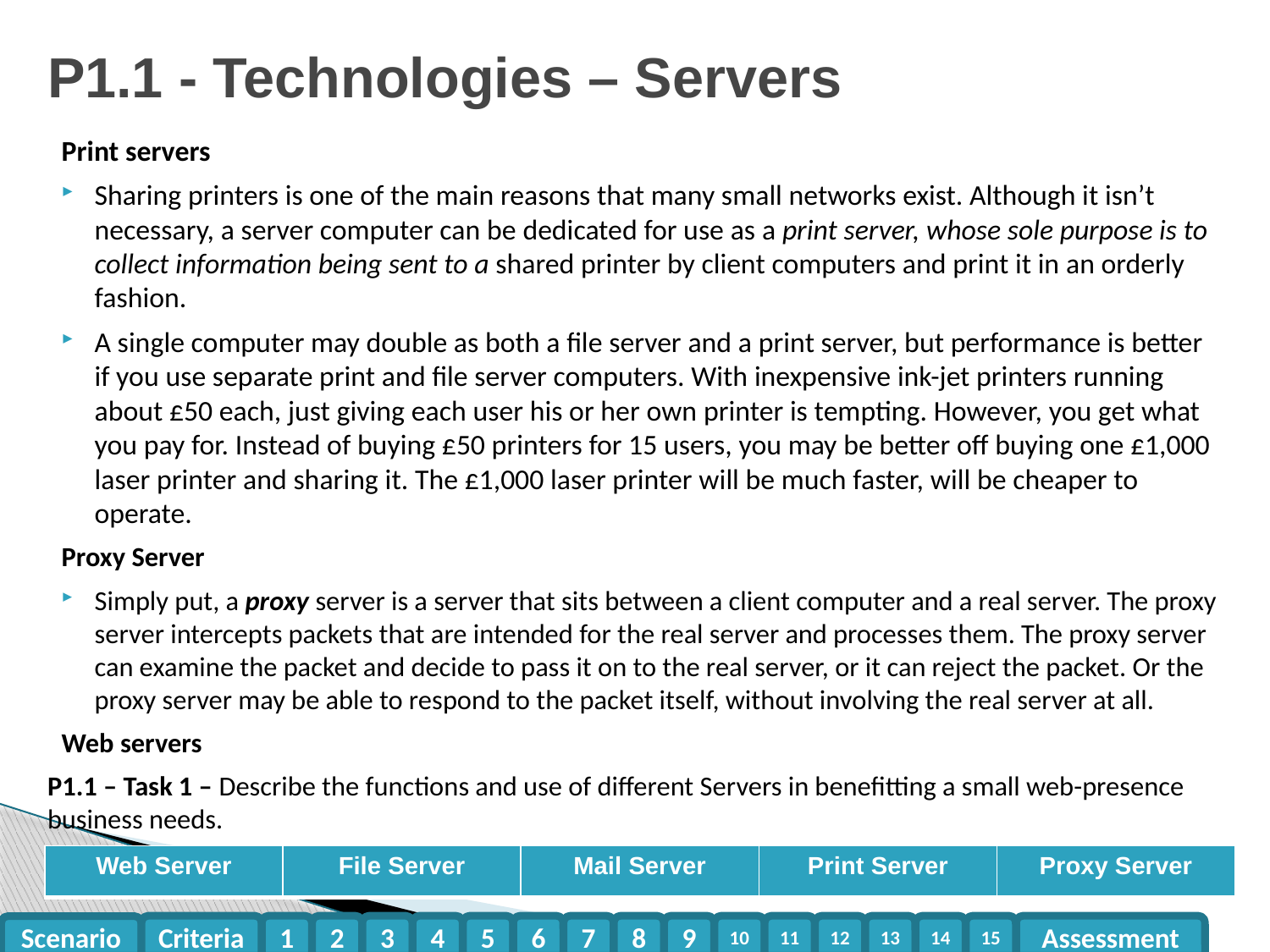

# P1.1 - Technologies – Servers
Print servers
Sharing printers is one of the main reasons that many small networks exist. Although it isn’t necessary, a server computer can be dedicated for use as a print server, whose sole purpose is to collect information being sent to a shared printer by client computers and print it in an orderly fashion.
A single computer may double as both a file server and a print server, but performance is better if you use separate print and file server computers. With inexpensive ink-jet printers running about £50 each, just giving each user his or her own printer is tempting. However, you get what you pay for. Instead of buying £50 printers for 15 users, you may be better off buying one £1,000 laser printer and sharing it. The £1,000 laser printer will be much faster, will be cheaper to operate.
Proxy Server
Simply put, a proxy server is a server that sits between a client computer and a real server. The proxy server intercepts packets that are intended for the real server and processes them. The proxy server can examine the packet and decide to pass it on to the real server, or it can reject the packet. Or the proxy server may be able to respond to the packet itself, without involving the real server at all.
Web servers
P1.1 – Task 1 – Describe the functions and use of different Servers in benefitting a small web-presence business needs.
| Web Server | File Server | Mail Server | Print Server | Proxy Server |
| --- | --- | --- | --- | --- |